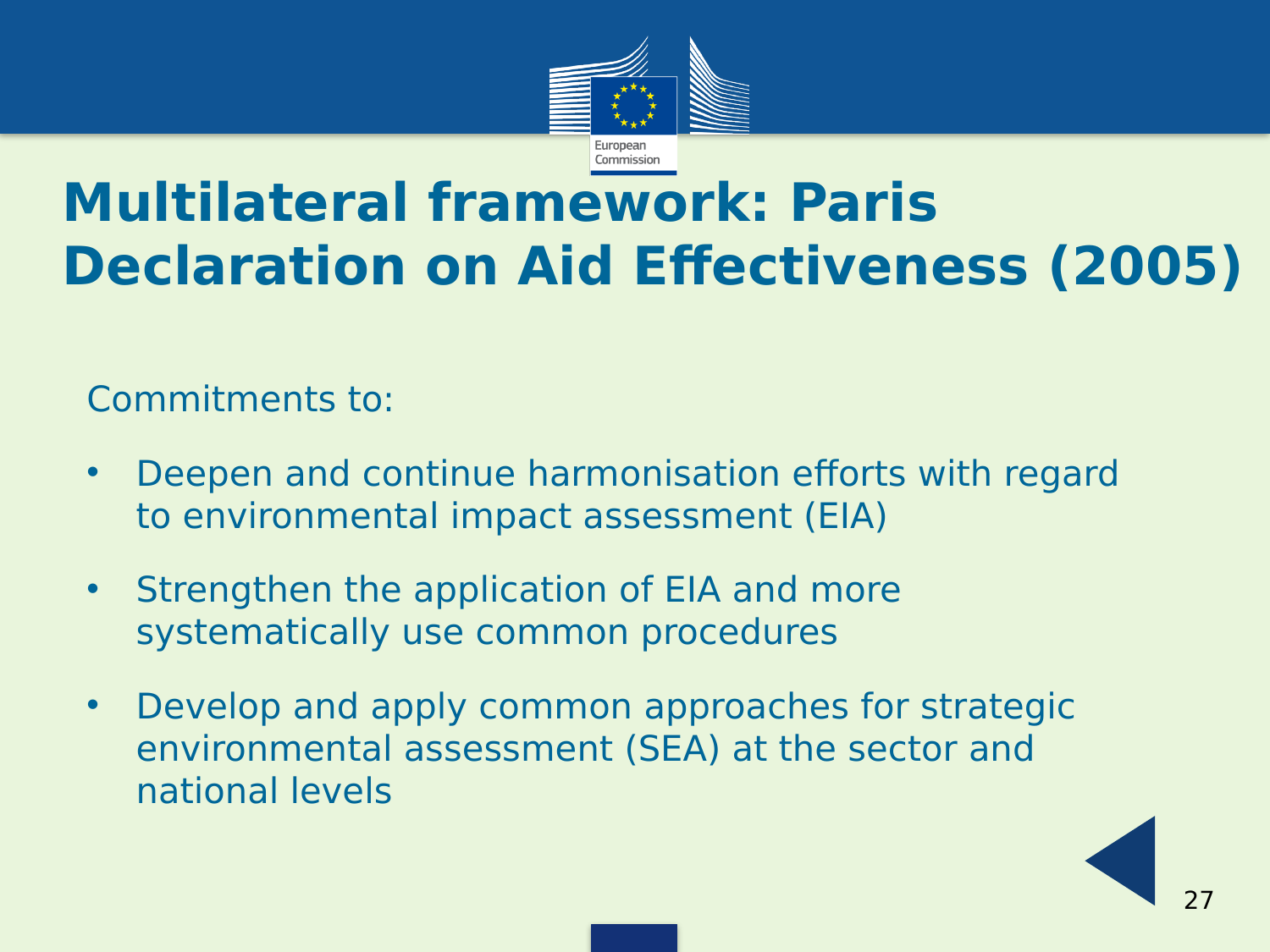

# Multilateral framework: Paris Declaration on Aid Effectiveness (2005)
Commitments to:
Deepen and continue harmonisation efforts with regard to environmental impact assessment (EIA)
Strengthen the application of EIA and more systematically use common procedures
Develop and apply common approaches for strategic environmental assessment (SEA) at the sector and national levels

27